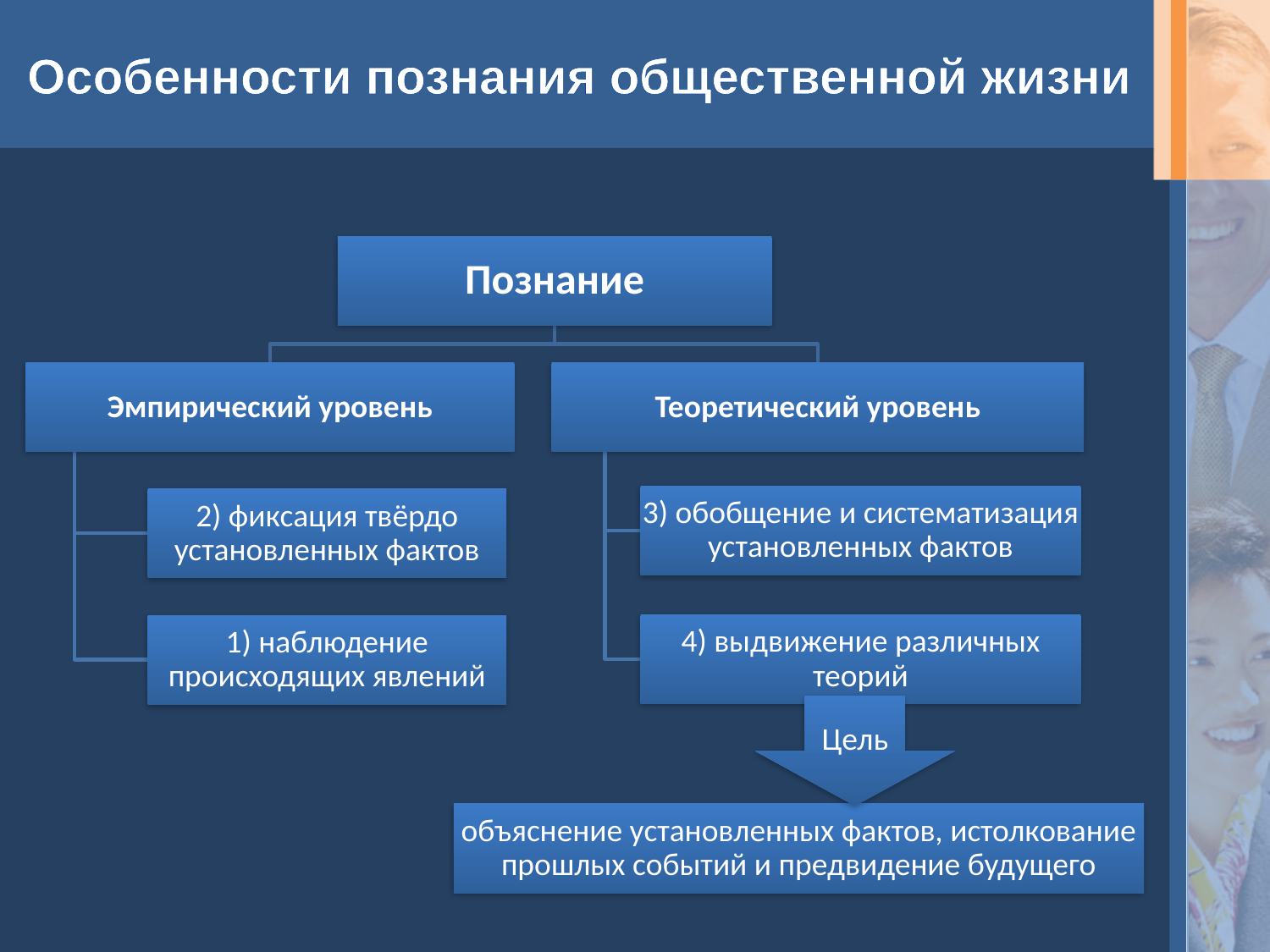

# Особенности познания общественной жизни
Познание
Эмпирический уровень
2) фиксация твёрдо установленных фактов
1) наблюдение происходящих явлений
Теоретический уровень
3) обобщение и систематизация установленных фактов
4) выдвижение различных теорий
Цель

объяснение установленных фактов, истолкование прошлых событий и предвидение будущего